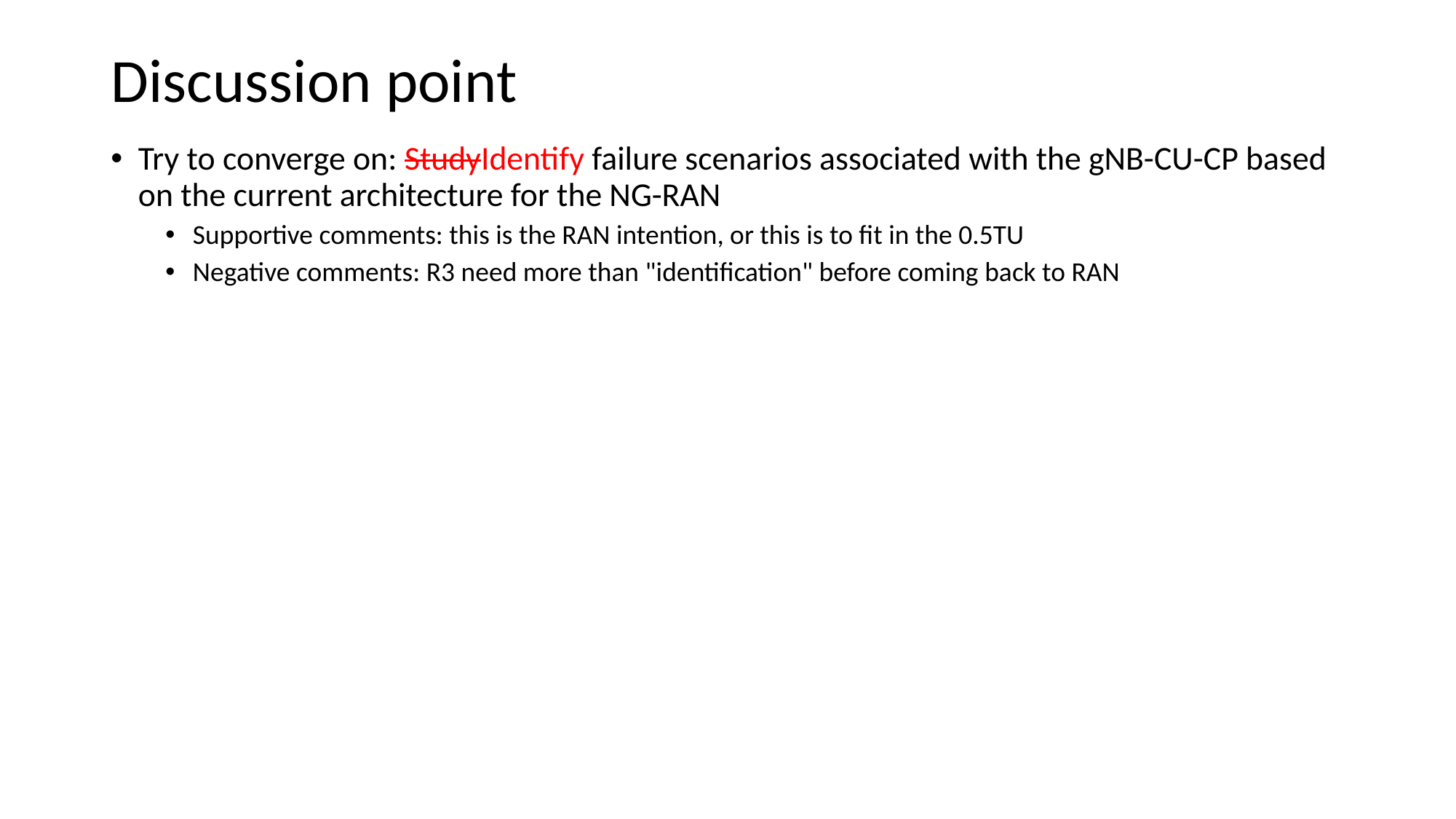

# Discussion point
Try to converge on: StudyIdentify failure scenarios associated with the gNB-CU-CP based on the current architecture for the NG-RAN
Supportive comments: this is the RAN intention, or this is to fit in the 0.5TU
Negative comments: R3 need more than "identification" before coming back to RAN